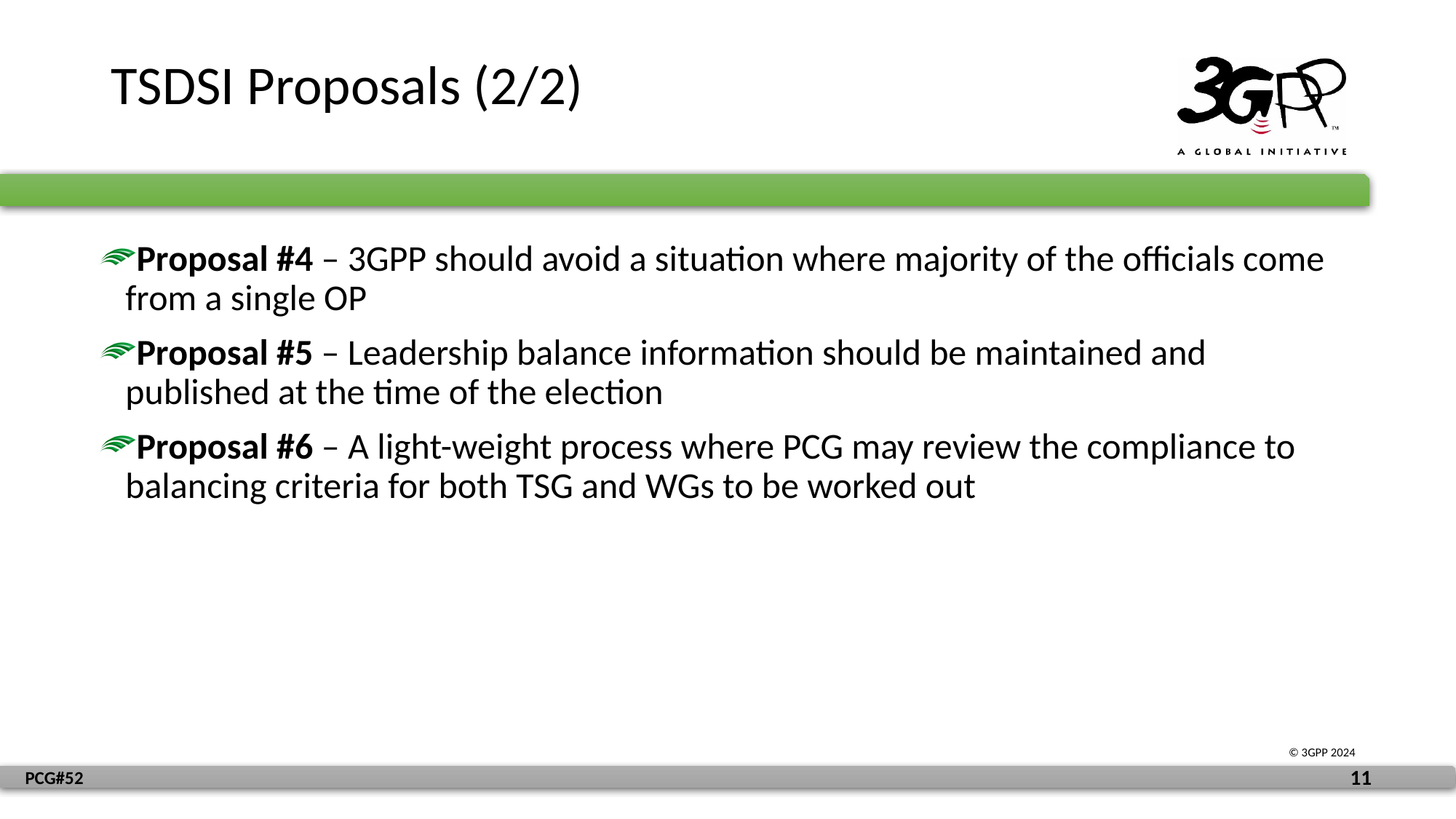

# TSDSI Proposals (2/2)
Proposal #4 – 3GPP should avoid a situation where majority of the officials come from a single OP
Proposal #5 – Leadership balance information should be maintained and published at the time of the election
Proposal #6 – A light-weight process where PCG may review the compliance to balancing criteria for both TSG and WGs to be worked out